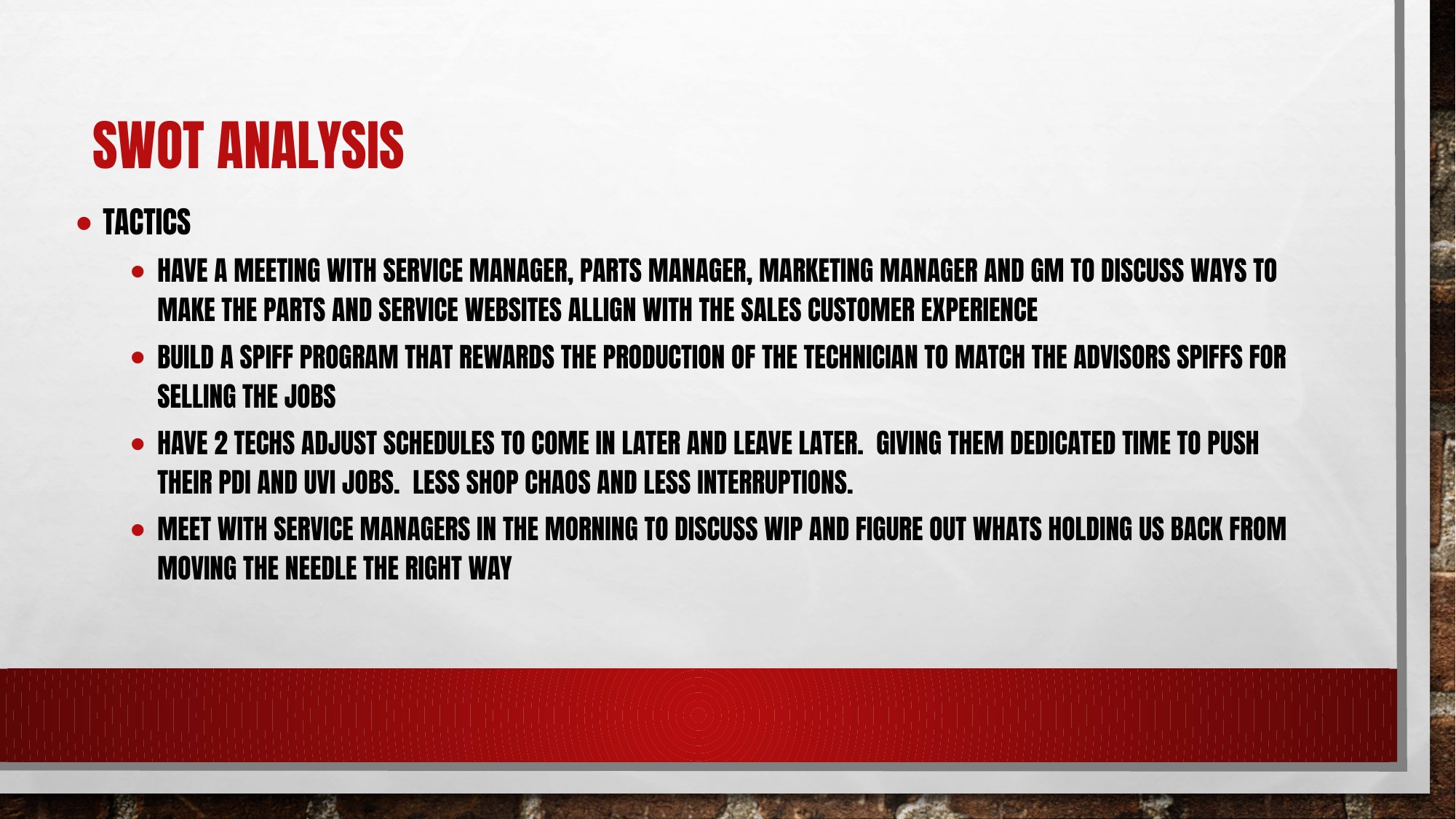

# SWOT Analysis
Tactics
HAVE A MEETING WITH SERVICE MANAGER, PARTS MANAGER, MARKETING MANAGER AND GM TO DISCUSS WAYS TO MAKE THE PARTS AND SERVICE WEBSITES ALLIGN WITH THE SALES CUSTOMER EXPERIENCE
BUILD A SPIFF PROGRAM THAT REWARDS THE PRODUCTION OF THE TECHNICIAN TO MATCH THE ADVISORS SPIFFS FOR SELLING THE JOBS
HAVE 2 TECHS ADJUST SCHEDULES TO COME IN LATER AND LEAVE LATER.  GIVING THEM DEDICATED TIME TO PUSH THEIR PDI AND UVI JOBS.  LESS SHOP CHAOS AND LESS INTERRUPTIONS.
MEET WITH SERVICE MANAGERS IN THE MORNING TO DISCUSS WIP AND FIGURE OUT WHATS HOLDING US BACK FROM MOVING THE NEEDLE THE RIGHT WAY